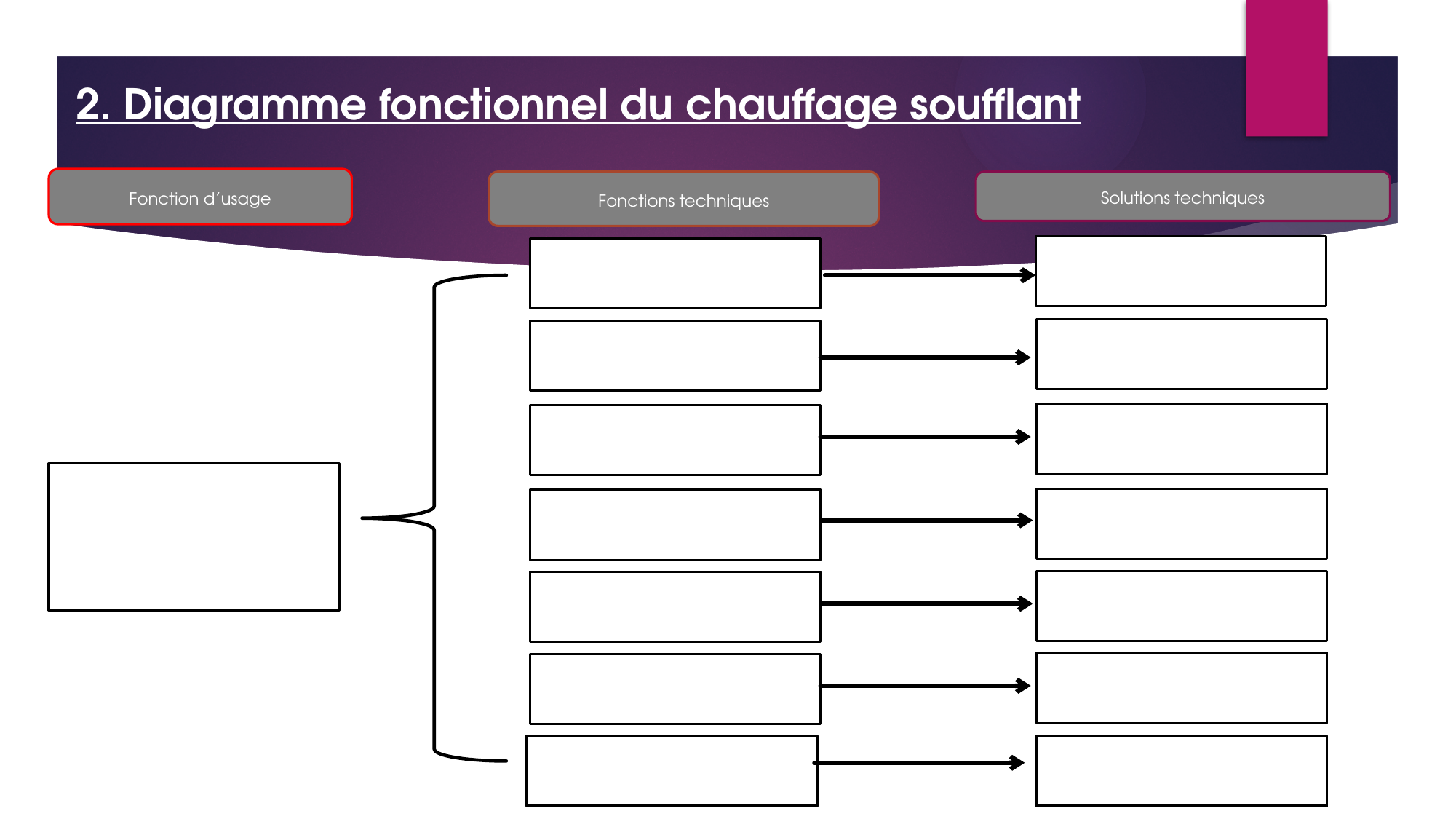

# 2. Diagramme fonctionnel du chauffage soufflant
Fonction d’usage
Fonctions techniques
Solutions techniques